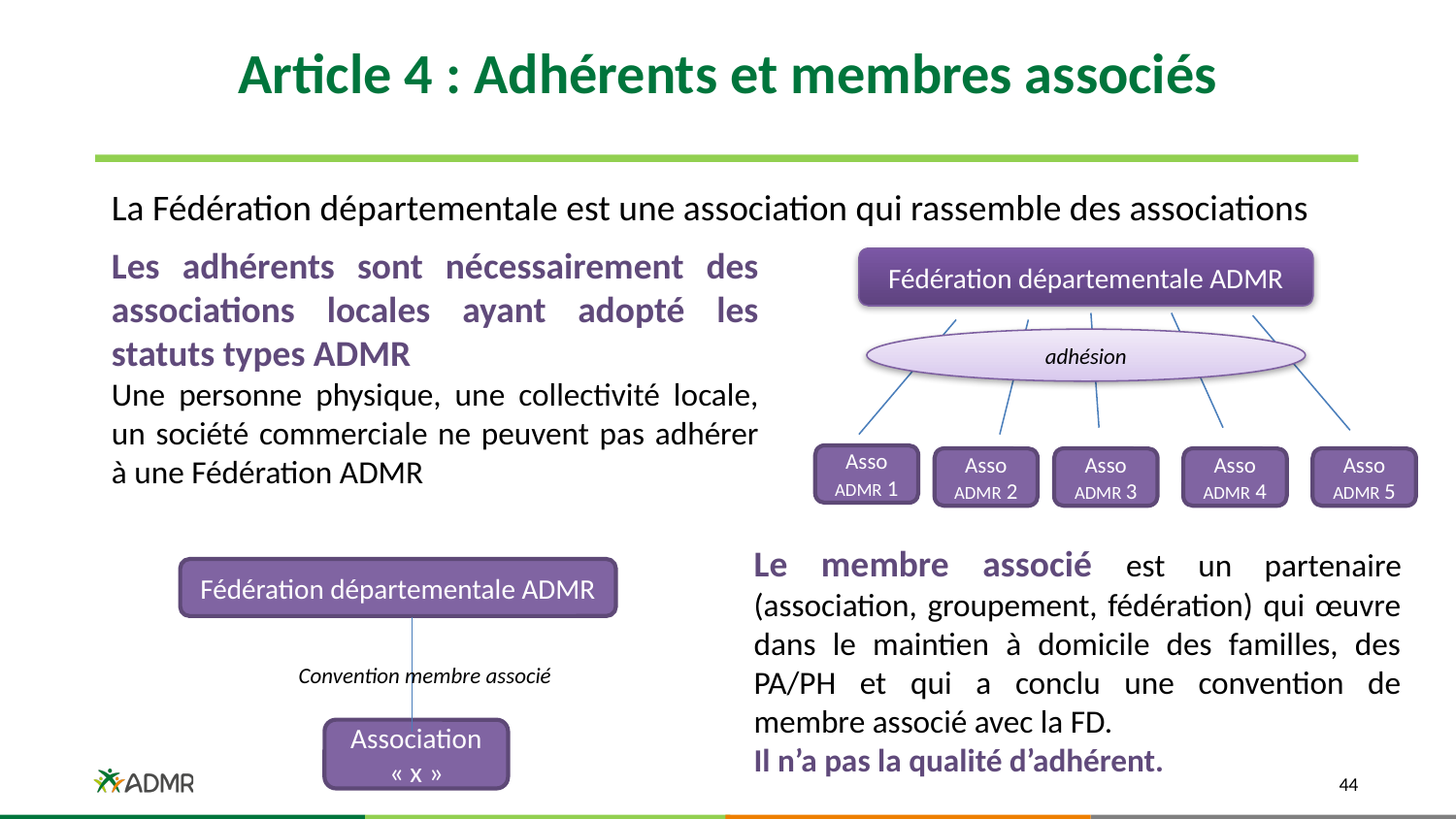

# Article 4 : Adhérents et membres associés
La Fédération départementale est une association qui rassemble des associations
Les adhérents sont nécessairement des associations locales ayant adopté les statuts types ADMR
Une personne physique, une collectivité locale, un société commerciale ne peuvent pas adhérer à une Fédération ADMR
Fédération départementale ADMR
adhésion
Asso ADMR 1
Asso ADMR 2
Asso ADMR 3
Asso ADMR 4
Asso ADMR 5
Le membre associé est un partenaire (association, groupement, fédération) qui œuvre dans le maintien à domicile des familles, des PA/PH et qui a conclu une convention de membre associé avec la FD.
Il n’a pas la qualité d’adhérent.
Fédération départementale ADMR
Convention membre associé
Association « x »